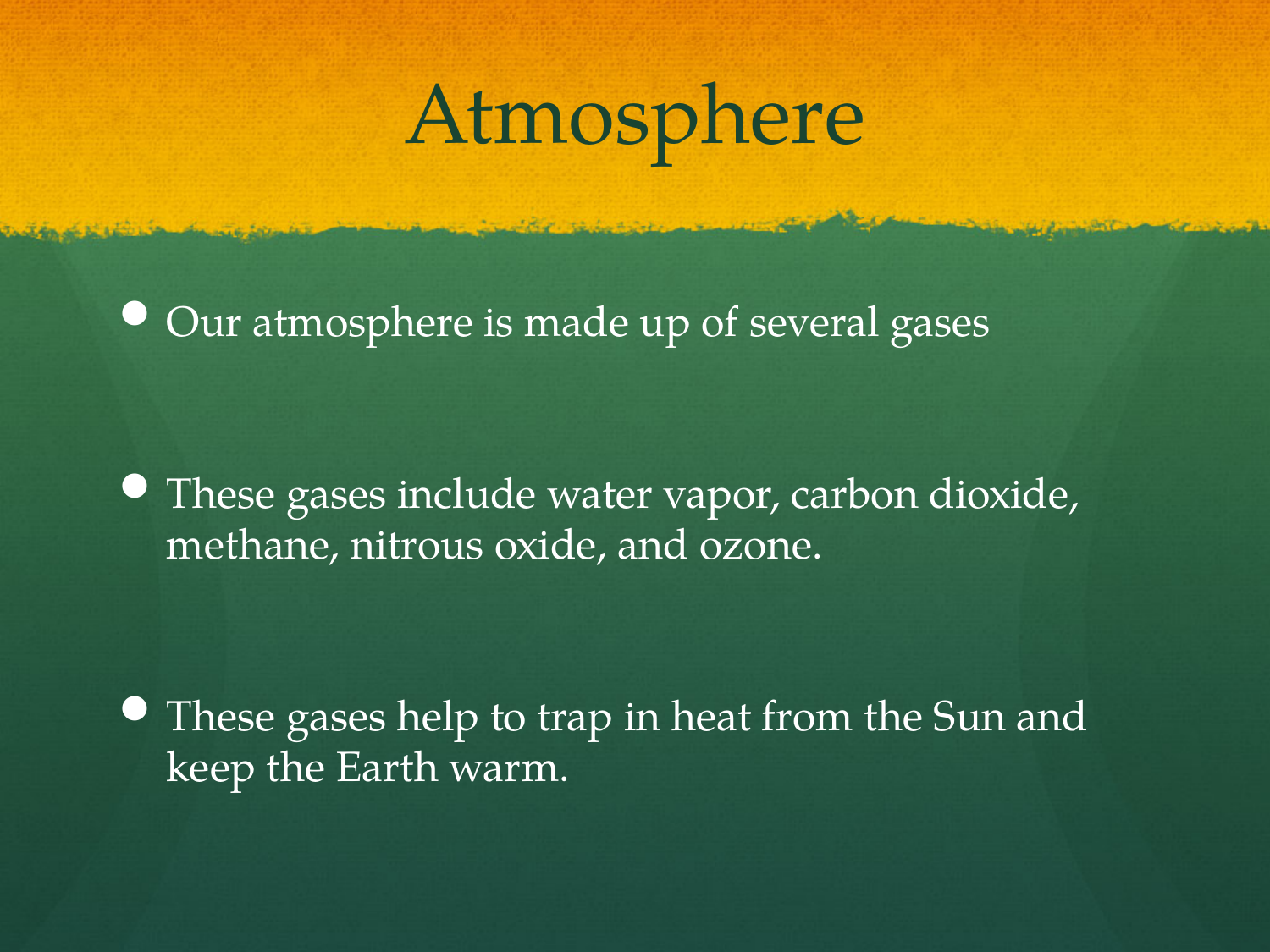

# Atmosphere
Our atmosphere is made up of several gases

These gases include water vapor, carbon dioxide, methane, nitrous oxide, and ozone.

These gases help to trap in heat from the Sun and keep the Earth warm.